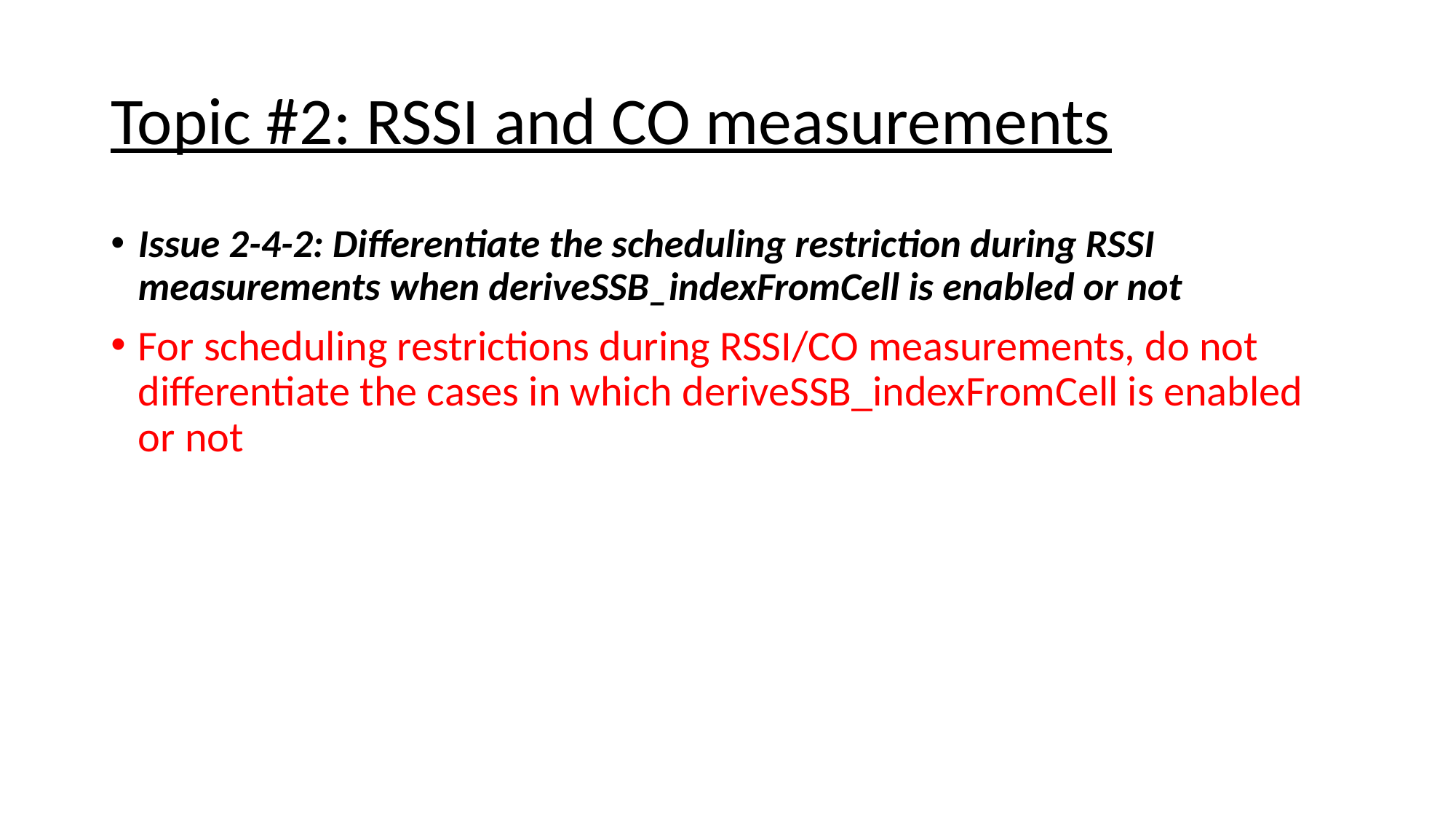

# Topic #2: RSSI and CO measurements
Issue 2-4-2: Differentiate the scheduling restriction during RSSI measurements when deriveSSB_indexFromCell is enabled or not
For scheduling restrictions during RSSI/CO measurements, do not differentiate the cases in which deriveSSB_indexFromCell is enabled or not